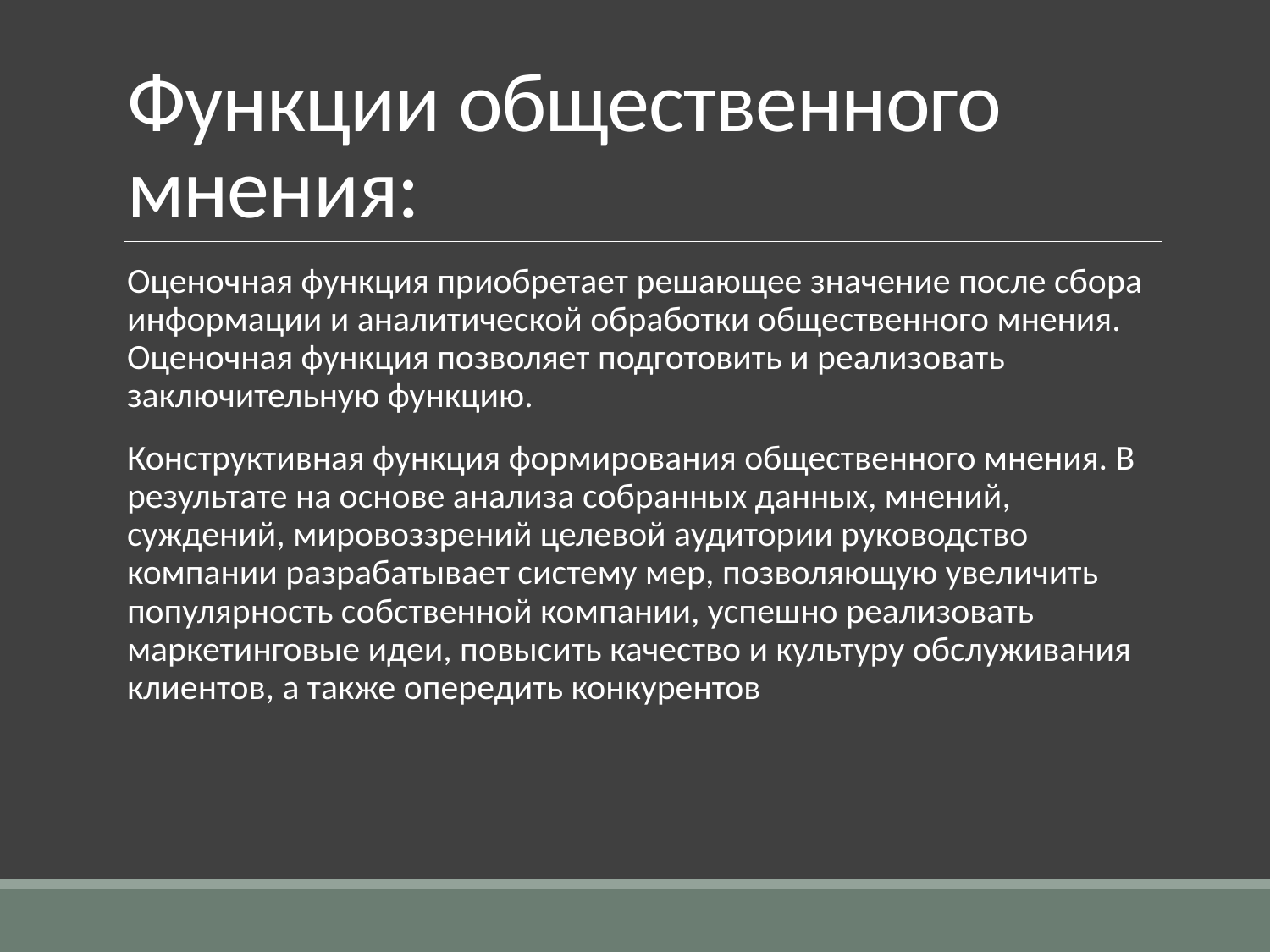

# Функции общественного мнения:
Оценочная функция приобретает решающее значение после сбора информации и аналитической обработки общественного мнения. Оценочная функция позволяет подготовить и реализовать заключительную функцию.
Конструктивная функция формирования общественного мнения. В результате на основе анализа собранных данных, мнений, суждений, мировоззрений целевой аудитории руководство компании разрабатывает систему мер, позволяющую увеличить популярность собственной компании, успешно реализовать маркетинговые идеи, повысить качество и культуру обслуживания клиентов, а также опередить конкурентов